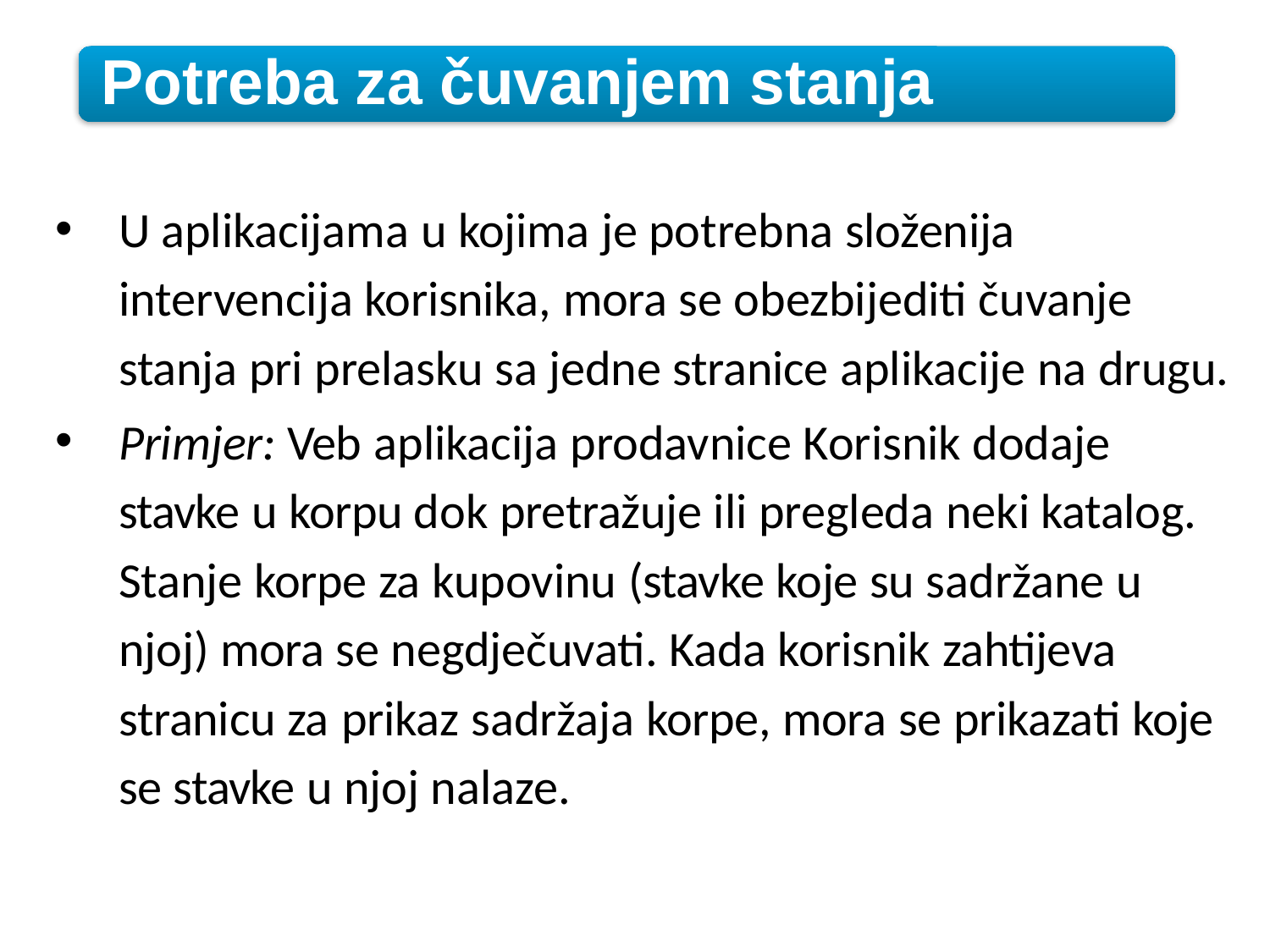

Potreba za čuvanjem stanja
U aplikacijama u kojima je potrebna složenija intervencija korisnika, mora se obezbijediti čuvanje stanja pri prelasku sa jedne stranice aplikacije na drugu.
Primjer: Veb aplikacija prodavnice Korisnik dodaje stavke u korpu dok pretražuje ili pregleda neki katalog. Stanje korpe za kupovinu (stavke koje su sadržane u njoj) mora se negdječuvati. Kada korisnik zahtijeva stranicu za prikaz sadržaja korpe, mora se prikazati koje se stavke u njoj nalaze.